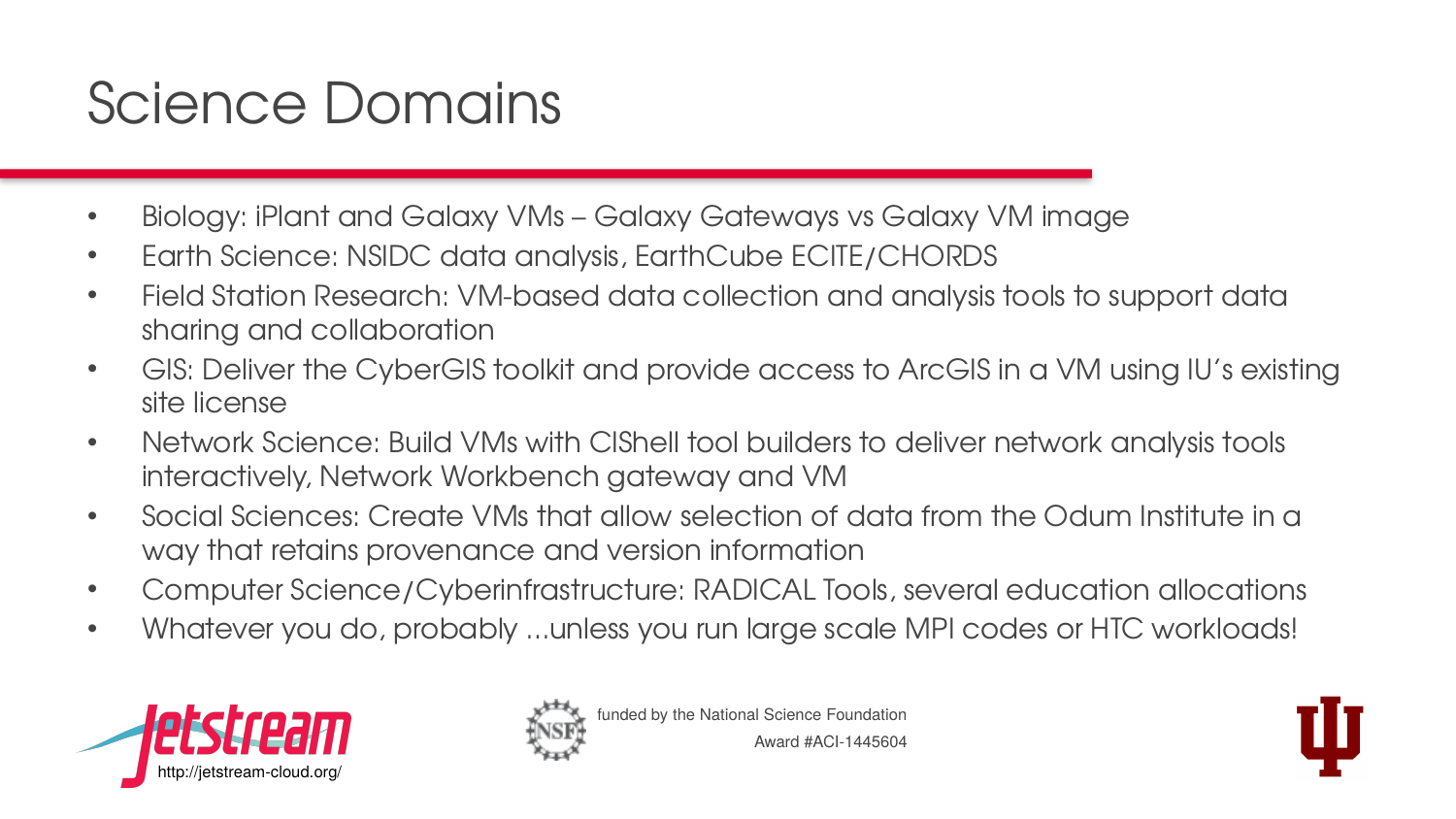

# Science Domains
Biology: iPlant and Galaxy VMs – Galaxy Gateways vs Galaxy VM image
Earth Science: NSIDC data analysis, EarthCube ECITE/CHORDS
Field Station Research: VM-based data collection and analysis tools to support data sharing and collaboration
GIS: Deliver the CyberGIS toolkit and provide access to ArcGIS in a VM using IU’s existing site license
Network Science: Build VMs with CIShell tool builders to deliver network analysis tools interactively, Network Workbench gateway and VM
Social Sciences: Create VMs that allow selection of data from the Odum Institute in a way that retains provenance and version information
Computer Science/Cyberinfrastructure: RADICAL Tools, several education allocations
Whatever you do, probably …unless you run large scale MPI codes or HTC workloads!